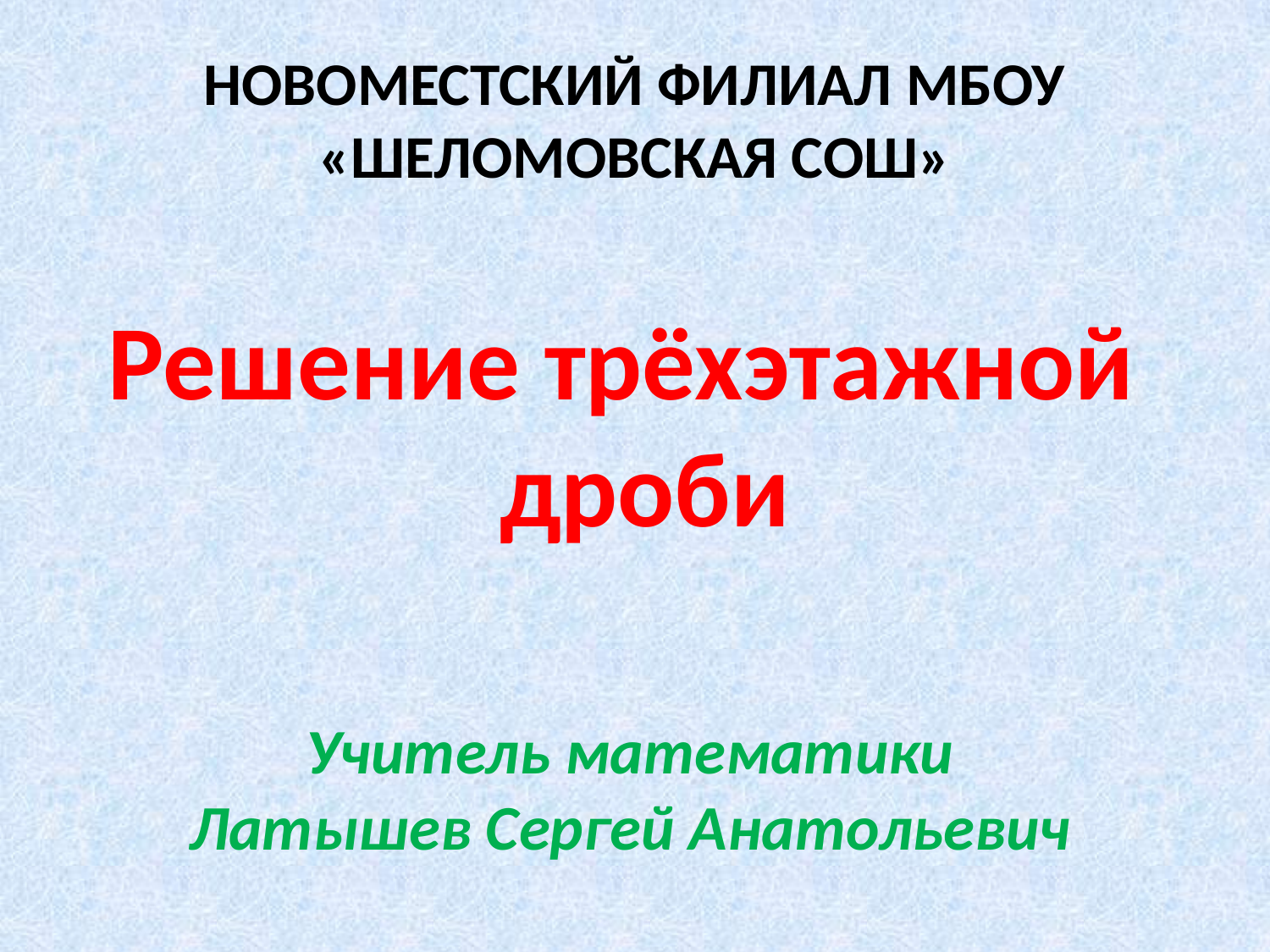

# НОВОМЕСТСКИЙ ФИЛИАЛ МБОУ «ШЕЛОМОВСКАЯ СОШ»
Решение трёхэтажной дроби
Учитель математики
Латышев Сергей Анатольевич